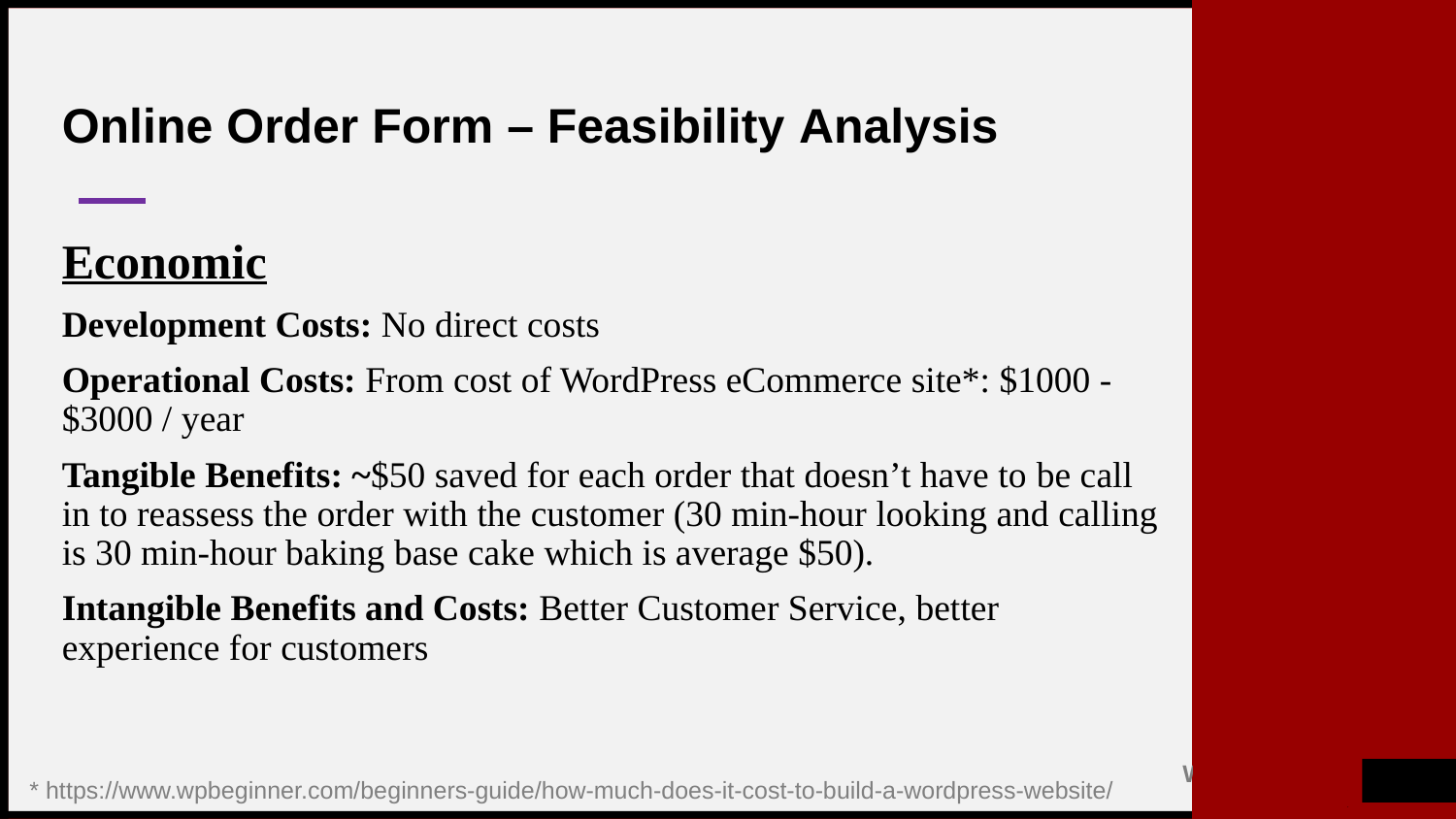

# Online Order Form – Feasibility Analysis
Economic
Development Costs: No direct costs
Operational Costs: From cost of WordPress eCommerce site*: $1000 - $3000 / year
Tangible Benefits: ~$50 saved for each order that doesn’t have to be call in to reassess the order with the customer (30 min-hour looking and calling is 30 min-hour baking base cake which is average $50).
Intangible Benefits and Costs: Better Customer Service, better experience for customers

* https://www.wpbeginner.com/beginners-guide/how-much-does-it-cost-to-build-a-wordpress-website/